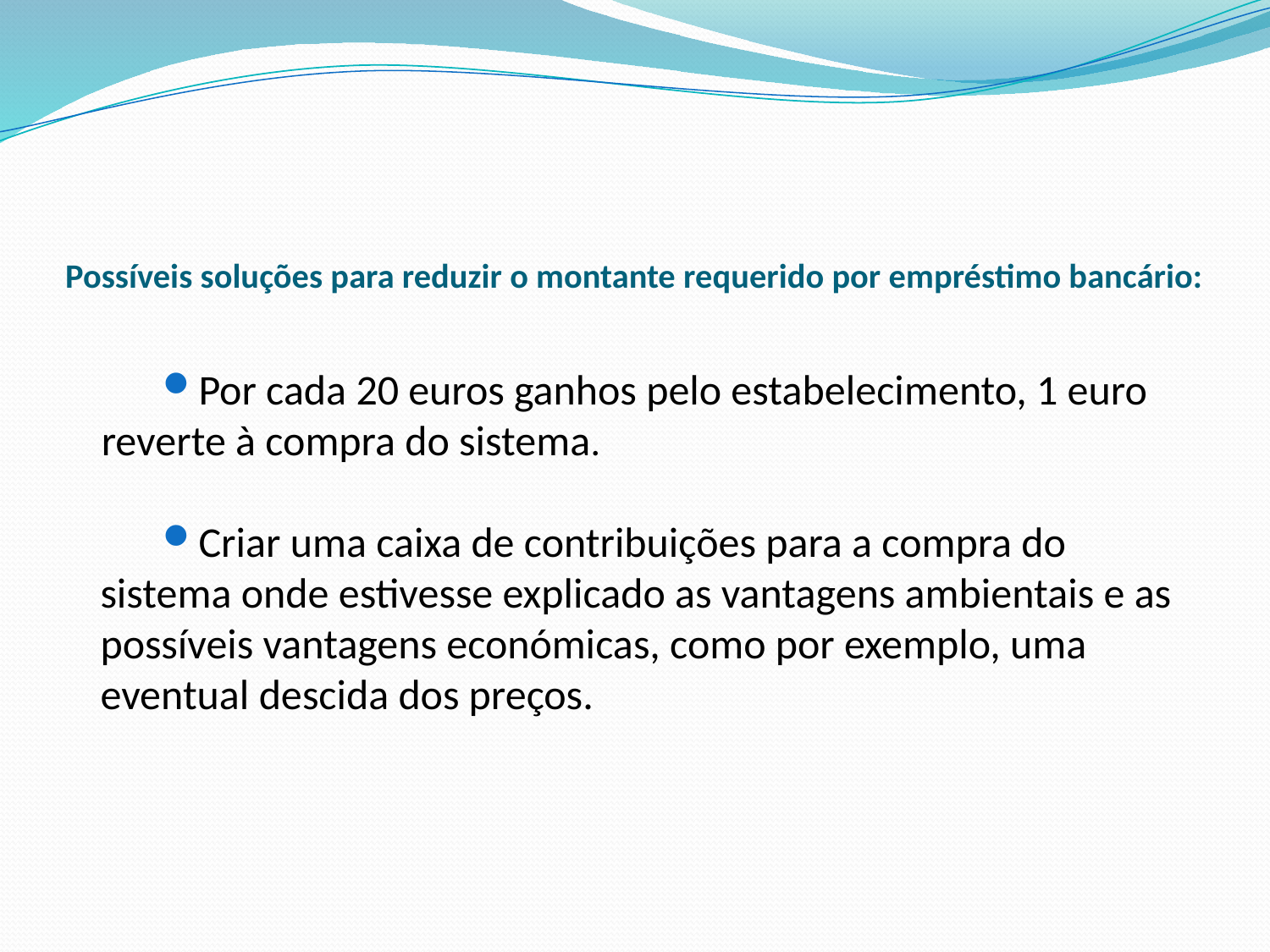

# Possíveis soluções para reduzir o montante requerido por empréstimo bancário:
Por cada 20 euros ganhos pelo estabelecimento, 1 euro reverte à compra do sistema.

Criar uma caixa de contribuições para a compra do sistema onde estivesse explicado as vantagens ambientais e as possíveis vantagens económicas, como por exemplo, uma eventual descida dos preços.